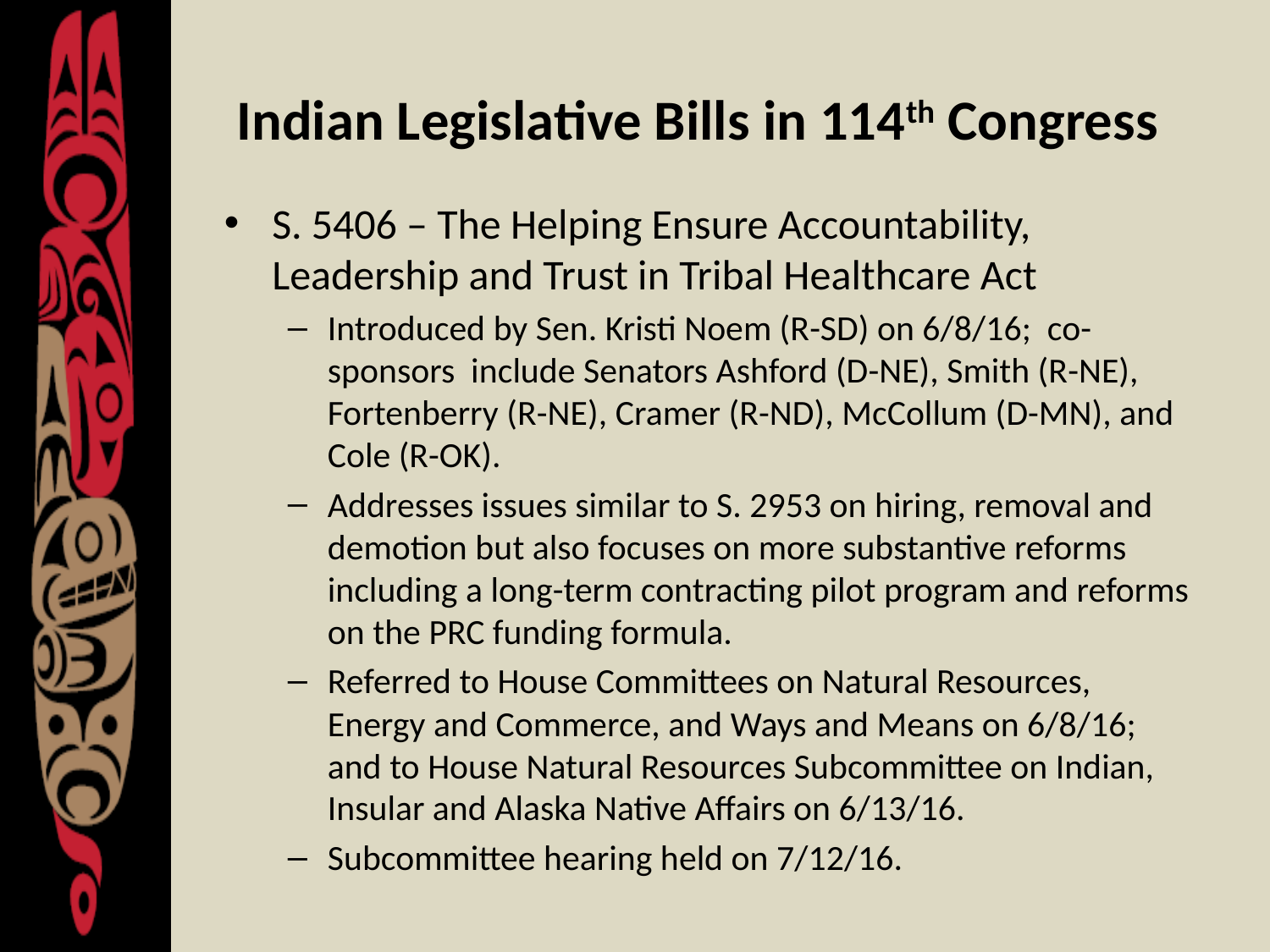

# Indian Legislative Bills in 114th Congress
S. 5406 – The Helping Ensure Accountability, Leadership and Trust in Tribal Healthcare Act
Introduced by Sen. Kristi Noem (R-SD) on 6/8/16;  co-sponsors  include Senators Ashford (D-NE), Smith (R-NE), Fortenberry (R-NE), Cramer (R-ND), McCollum (D-MN), and Cole (R-OK).
Addresses issues similar to S. 2953 on hiring, removal and demotion but also focuses on more substantive reforms including a long-term contracting pilot program and reforms on the PRC funding formula.
Referred to House Committees on Natural Resources, Energy and Commerce, and Ways and Means on 6/8/16; and to House Natural Resources Subcommittee on Indian, Insular and Alaska Native Affairs on 6/13/16.
Subcommittee hearing held on 7/12/16.